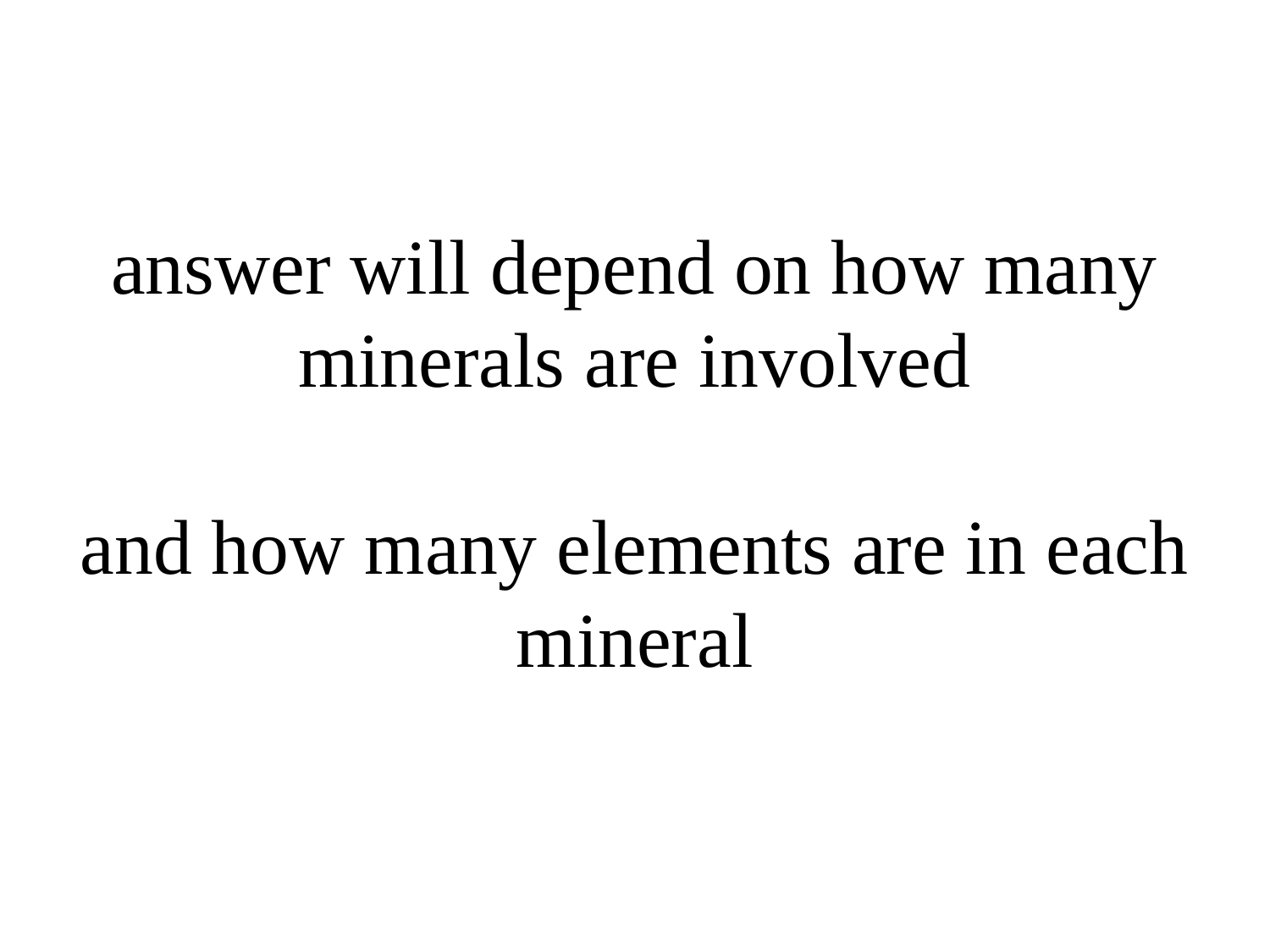

# answer will depend on how many minerals are involved and how many elements are in each mineral